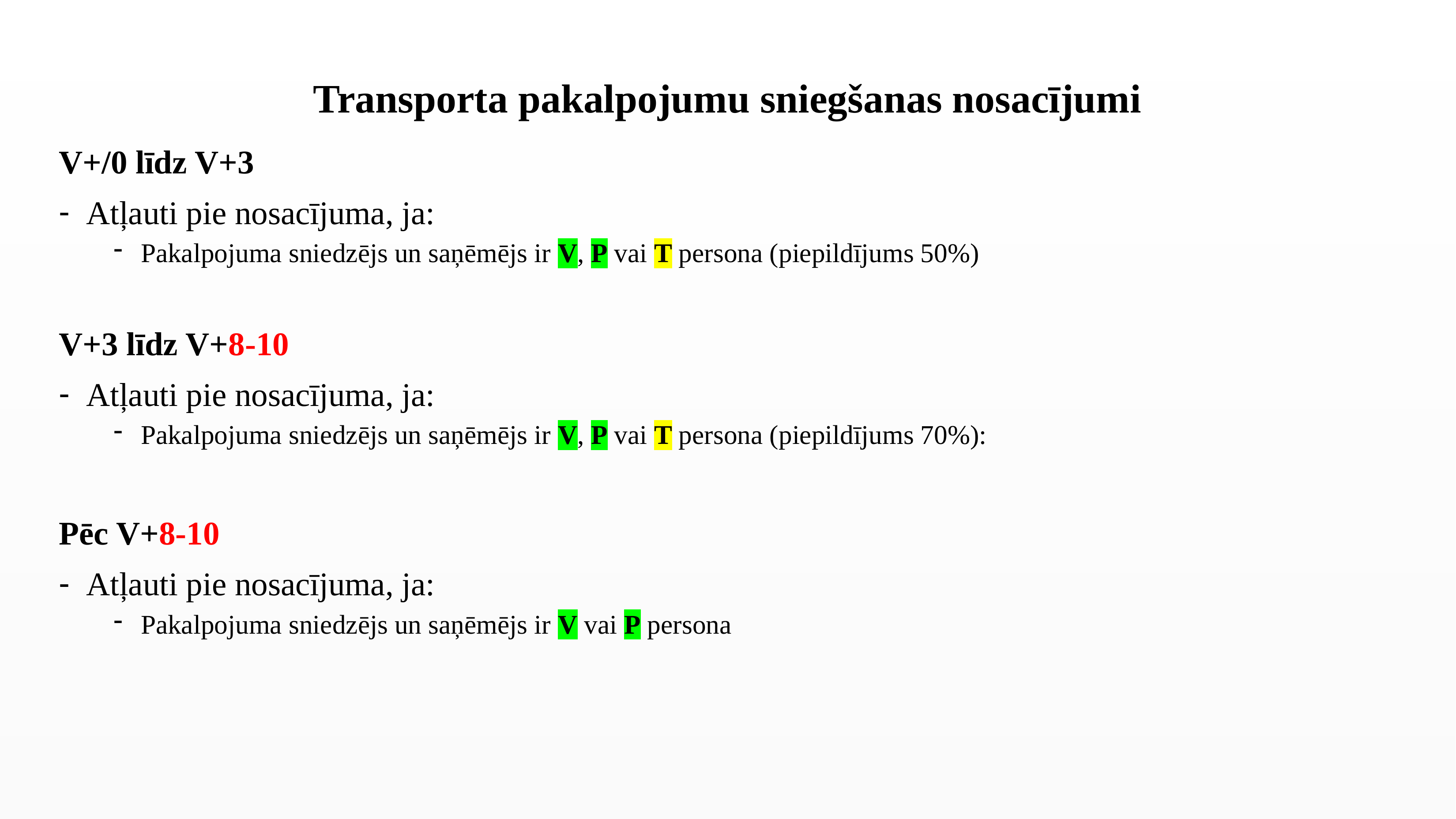

# Transporta pakalpojumu sniegšanas nosacījumi
V+/0 līdz V+3
Atļauti pie nosacījuma, ja:
Pakalpojuma sniedzējs un saņēmējs ir V, P vai T persona (piepildījums 50%)

V+3 līdz V+8-10
Atļauti pie nosacījuma, ja:
Pakalpojuma sniedzējs un saņēmējs ir V, P vai T persona (piepildījums 70%):

Pēc V+8-10
Atļauti pie nosacījuma, ja:
Pakalpojuma sniedzējs un saņēmējs ir V vai P persona